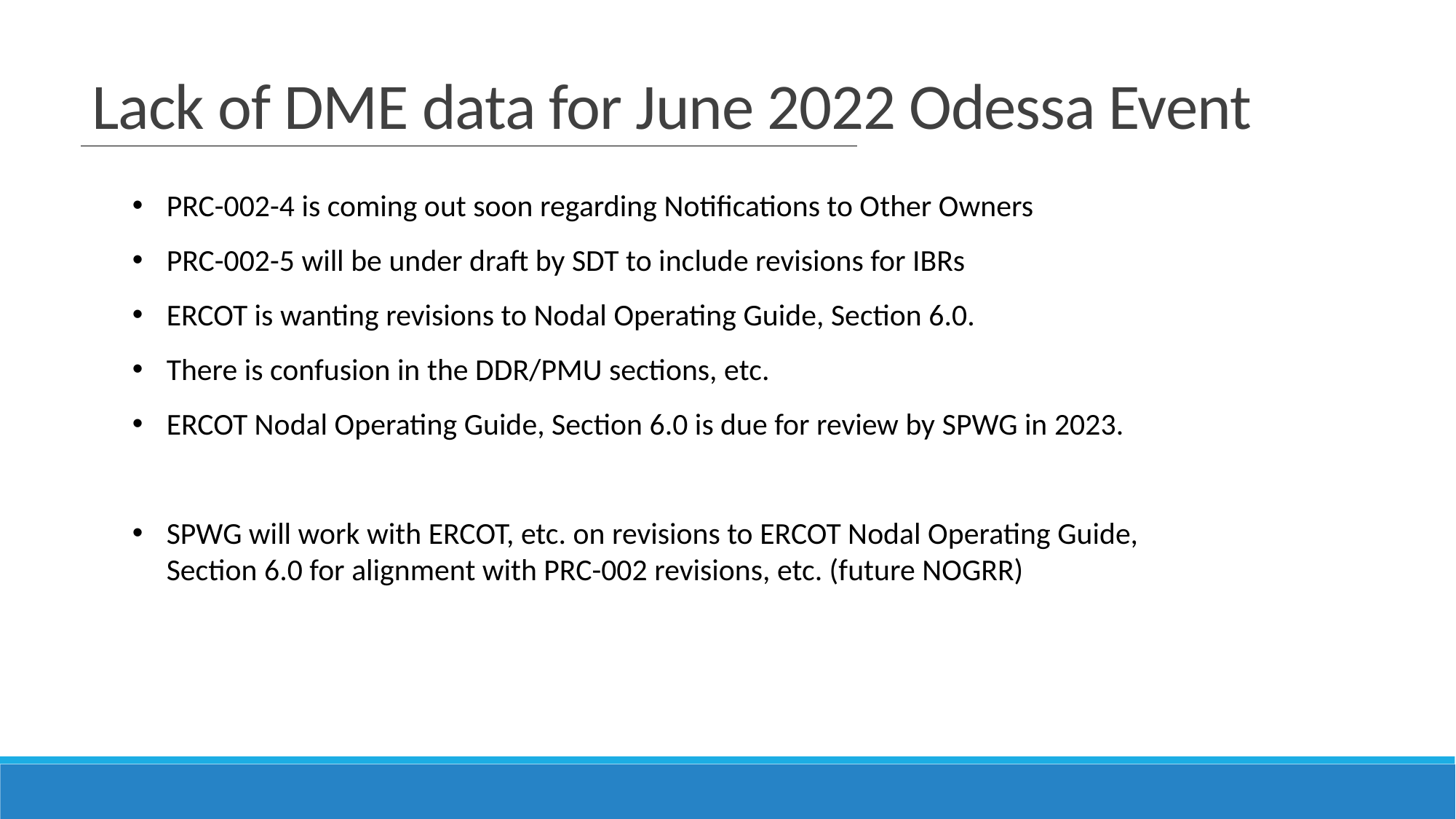

Lack of DME data for June 2022 Odessa Event
PRC-002-4 is coming out soon regarding Notifications to Other Owners
PRC-002-5 will be under draft by SDT to include revisions for IBRs
ERCOT is wanting revisions to Nodal Operating Guide, Section 6.0.
There is confusion in the DDR/PMU sections, etc.
ERCOT Nodal Operating Guide, Section 6.0 is due for review by SPWG in 2023.

SPWG will work with ERCOT, etc. on revisions to ERCOT Nodal Operating Guide, Section 6.0 for alignment with PRC-002 revisions, etc. (future NOGRR)